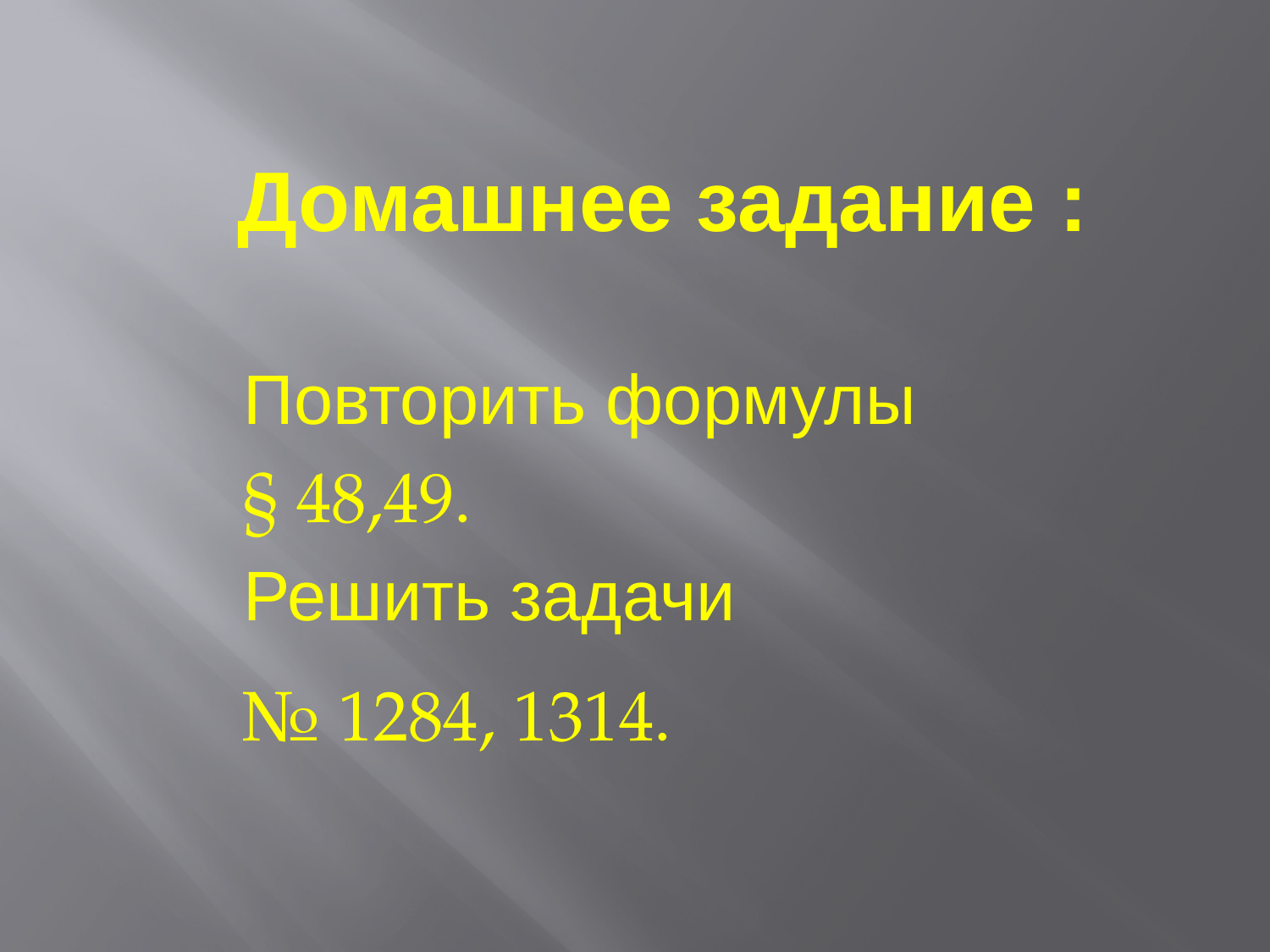

# Домашнее задание :
Повторить формулы
§ 48,49.
Решить задачи
№ 1284, 1314.